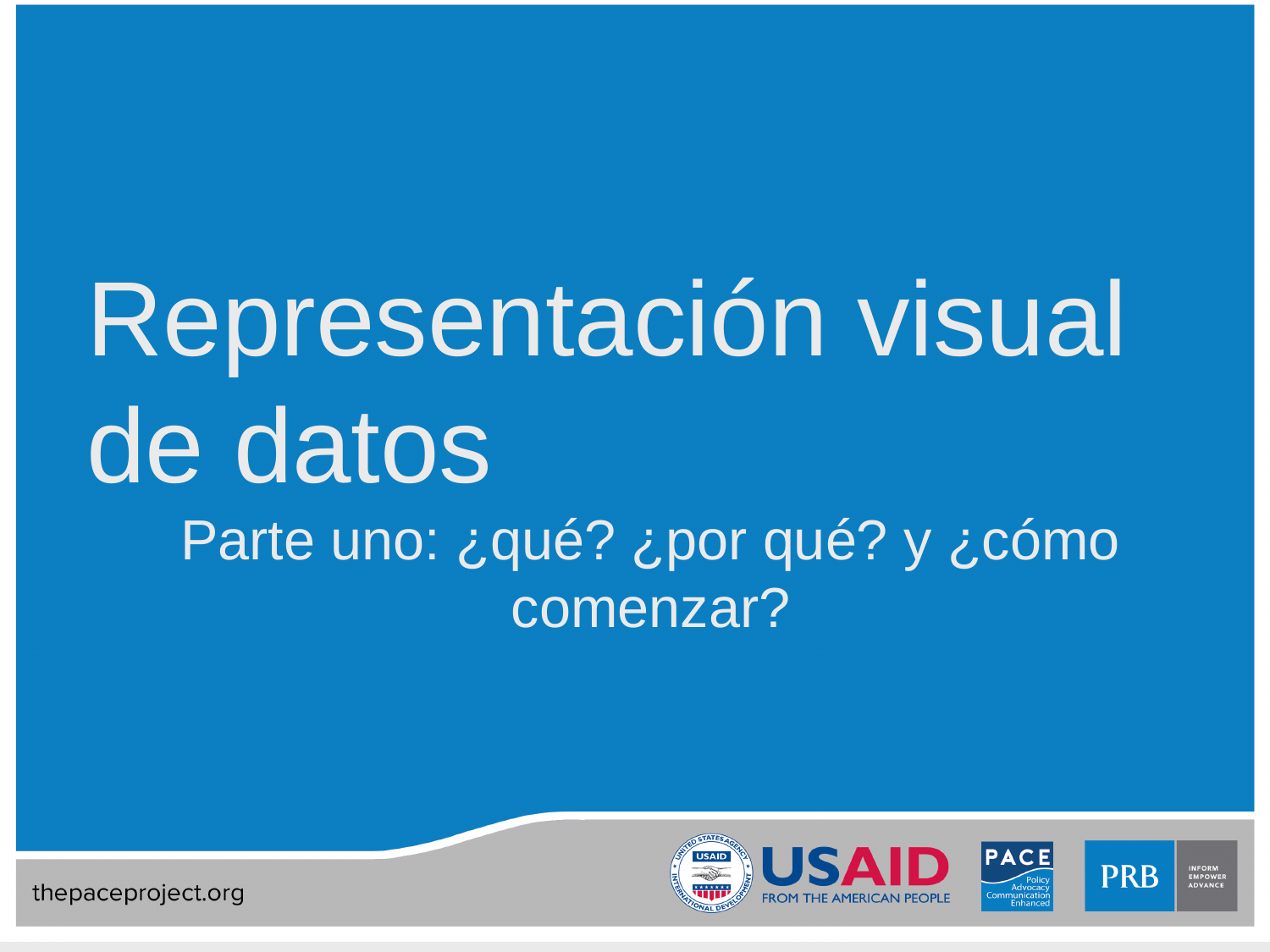

# Representación visual de datos
Parte uno: ¿qué? ¿por qué? y ¿cómo comenzar?